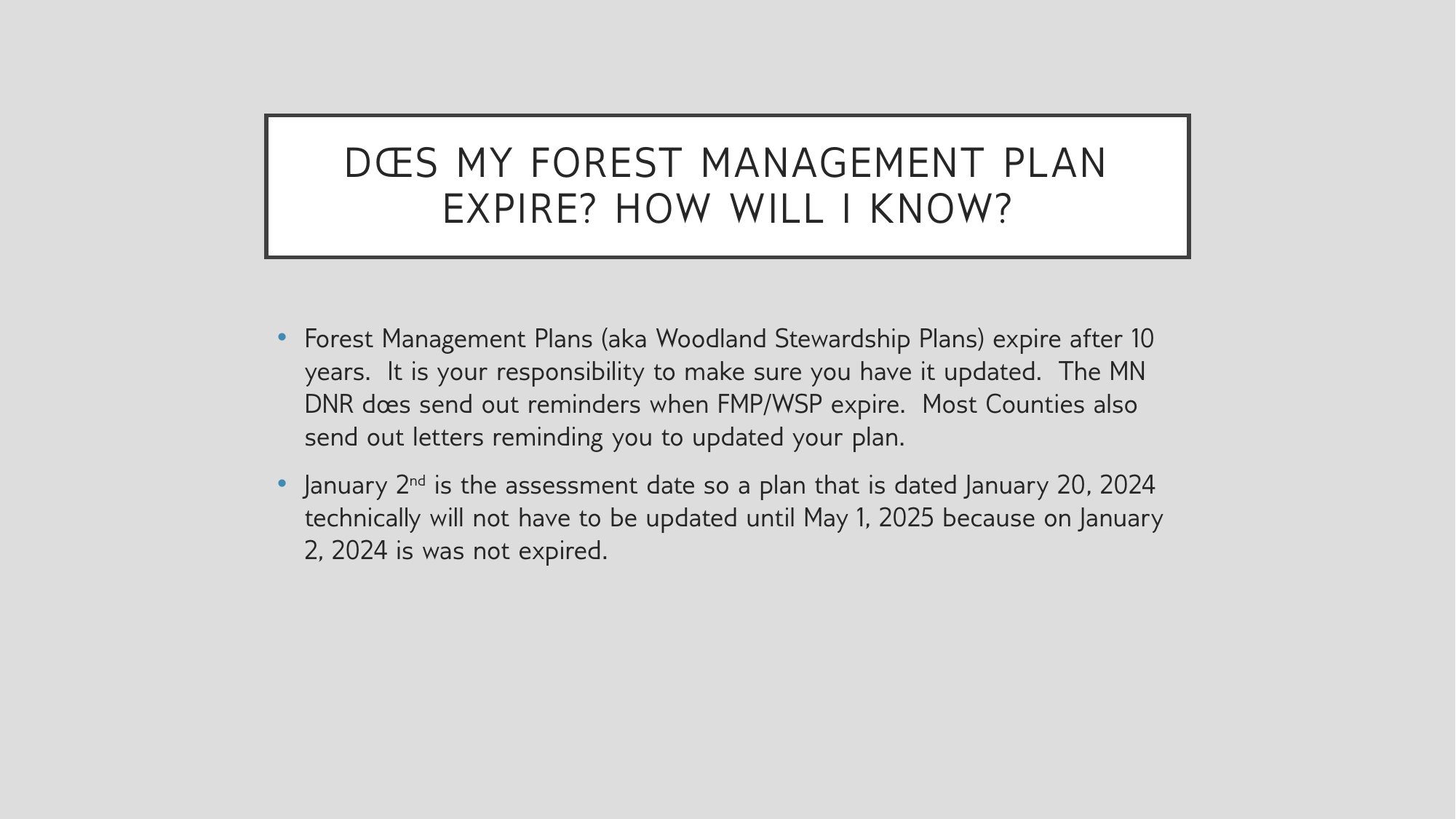

# Does my forest management plan expire? How will I know?
Forest Management Plans (aka Woodland Stewardship Plans) expire after 10 years.  It is your responsibility to make sure you have it updated.  The MN DNR does send out reminders when FMP/WSP expire.  Most Counties also send out letters reminding you to updated your plan.
January 2nd is the assessment date so a plan that is dated January 20, 2024 technically will not have to be updated until May 1, 2025 because on January 2, 2024 is was not expired.